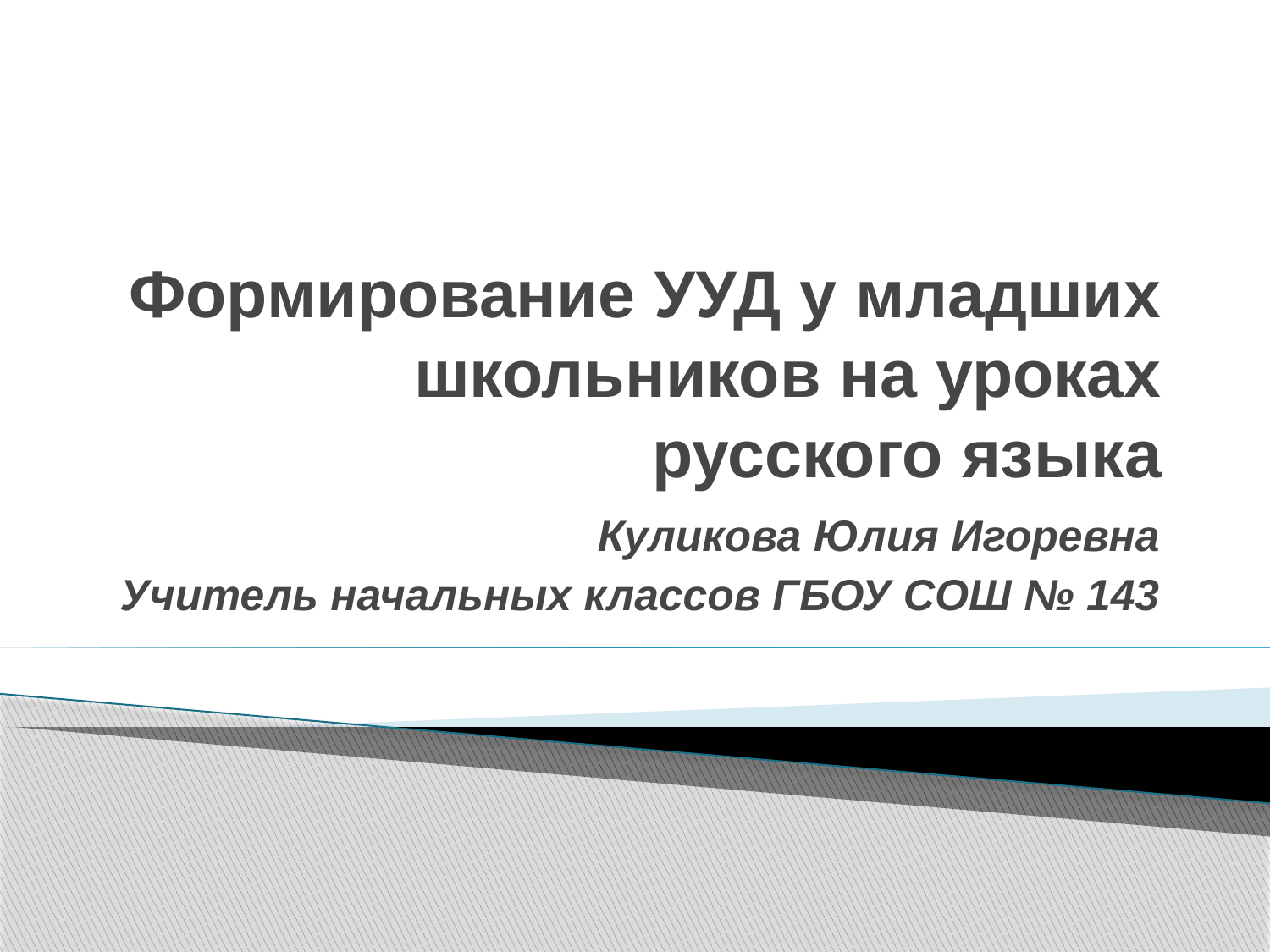

# Формирование УУД у младших школьников на уроках русского языка
Куликова Юлия Игоревна
Учитель начальных классов ГБОУ СОШ № 143